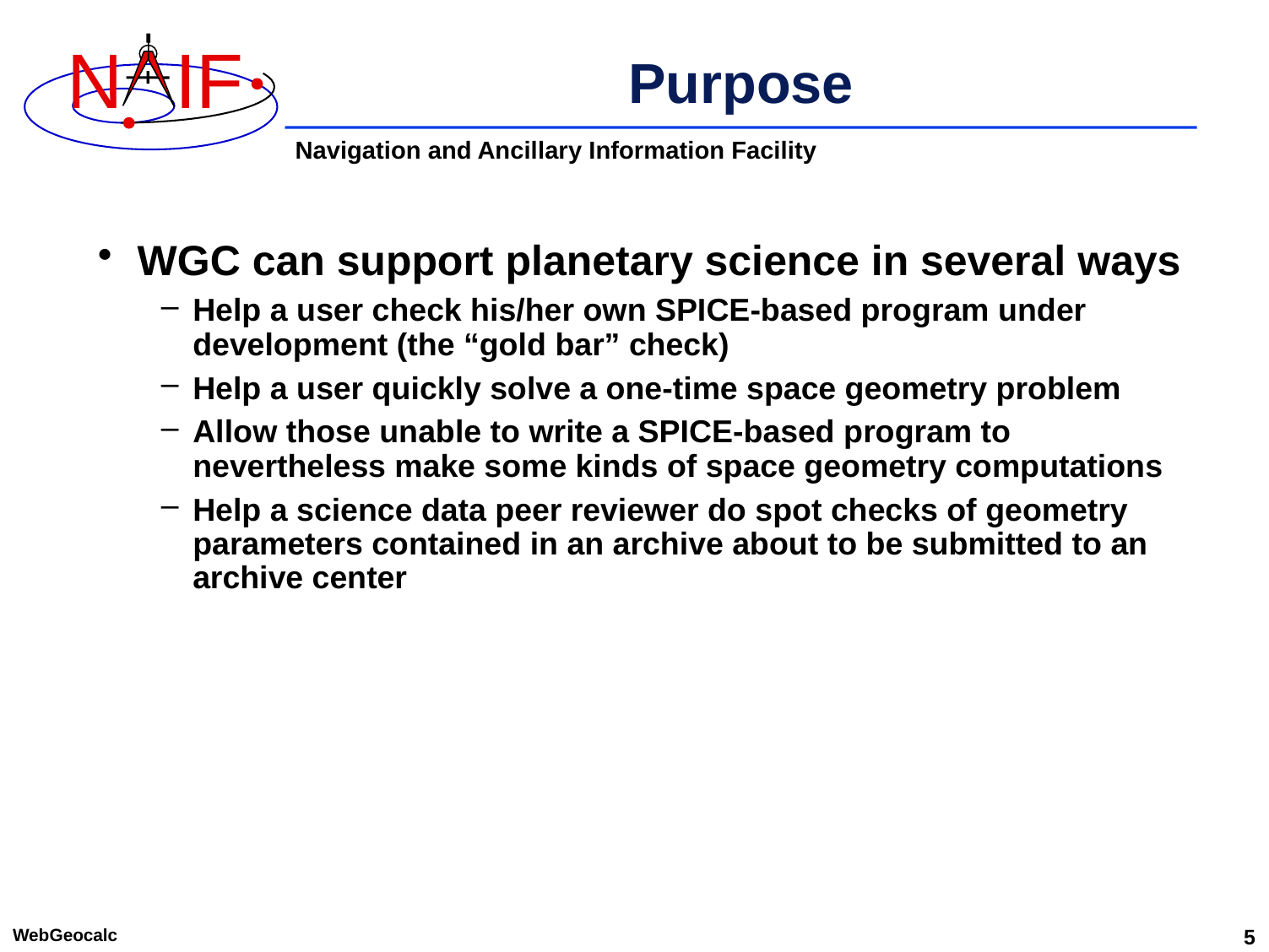

# Purpose
WGC can support planetary science in several ways
Help a user check his/her own SPICE-based program under development (the “gold bar” check)
Help a user quickly solve a one-time space geometry problem
Allow those unable to write a SPICE-based program to nevertheless make some kinds of space geometry computations
Help a science data peer reviewer do spot checks of geometry parameters contained in an archive about to be submitted to an archive center
WebGeocalc
5